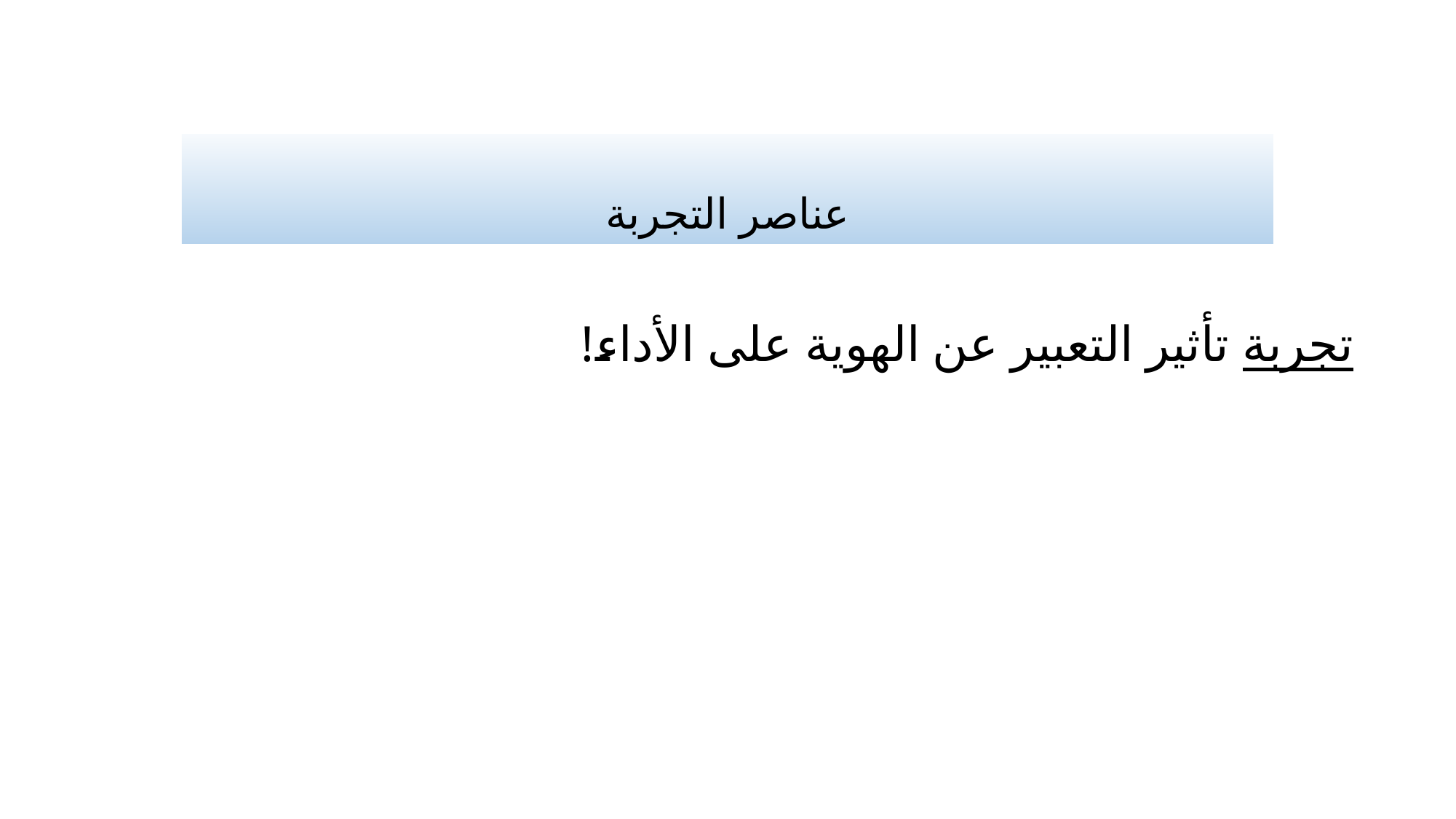

# عناصر التجربة
تجربة تأثير التعبير عن الهوية على الأداء!